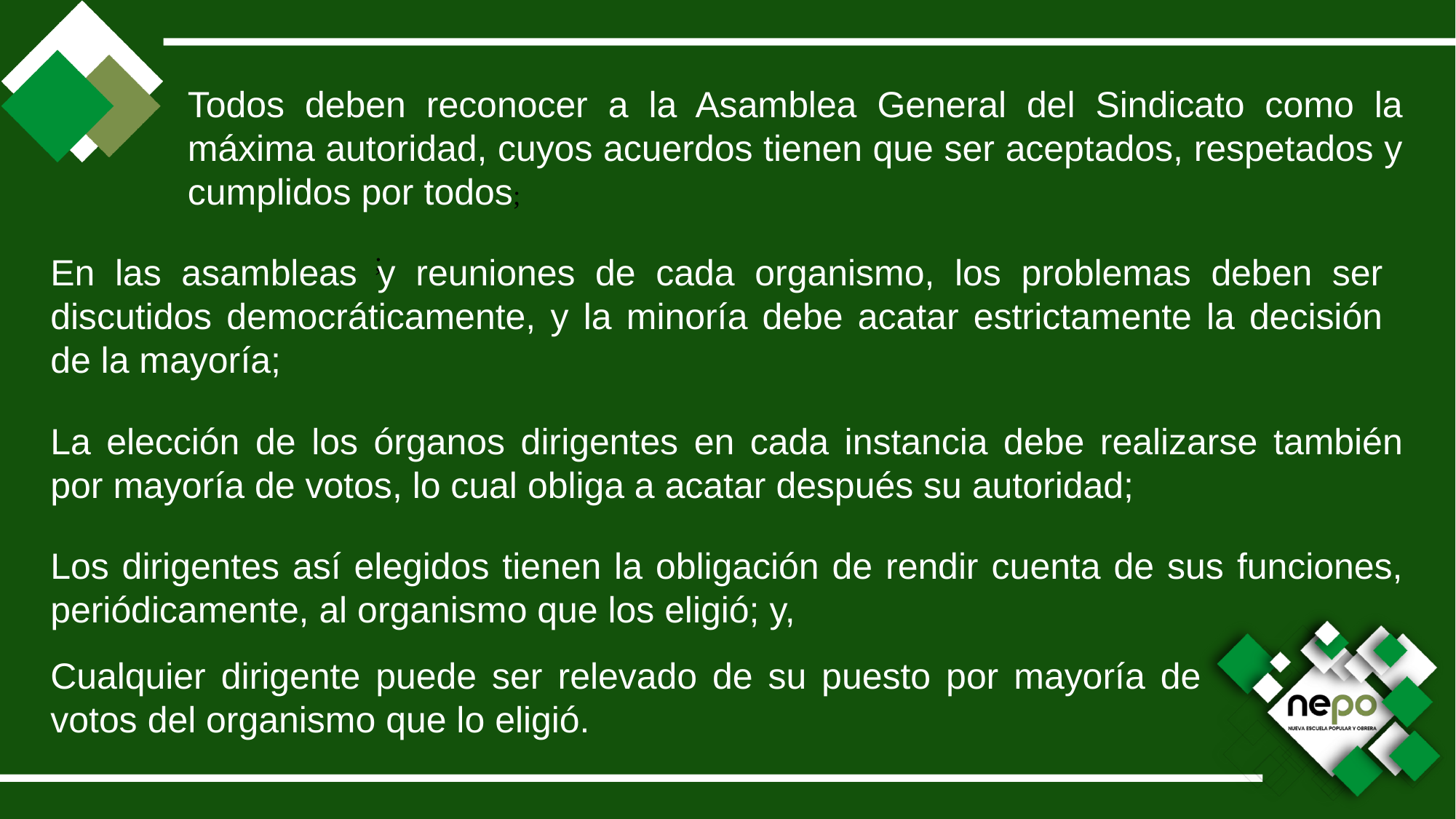

Todos deben reconocer a la Asamblea General del Sindicato como la máxima autoridad, cuyos acuerdos tienen que ser aceptados, respetados y cumplidos por todos;
;
En las asambleas y reuniones de cada organismo, los problemas deben ser discutidos democráticamente, y la minoría debe acatar estrictamente la decisión de la mayoría;
La elección de los órganos dirigentes en cada instancia debe realizarse también por mayoría de votos, lo cual obliga a acatar después su autoridad;
Los dirigentes así elegidos tienen la obligación de rendir cuenta de sus funciones, periódicamente, al organismo que los eligió; y,
Cualquier dirigente puede ser relevado de su puesto por mayoría de votos del organismo que lo eligió.